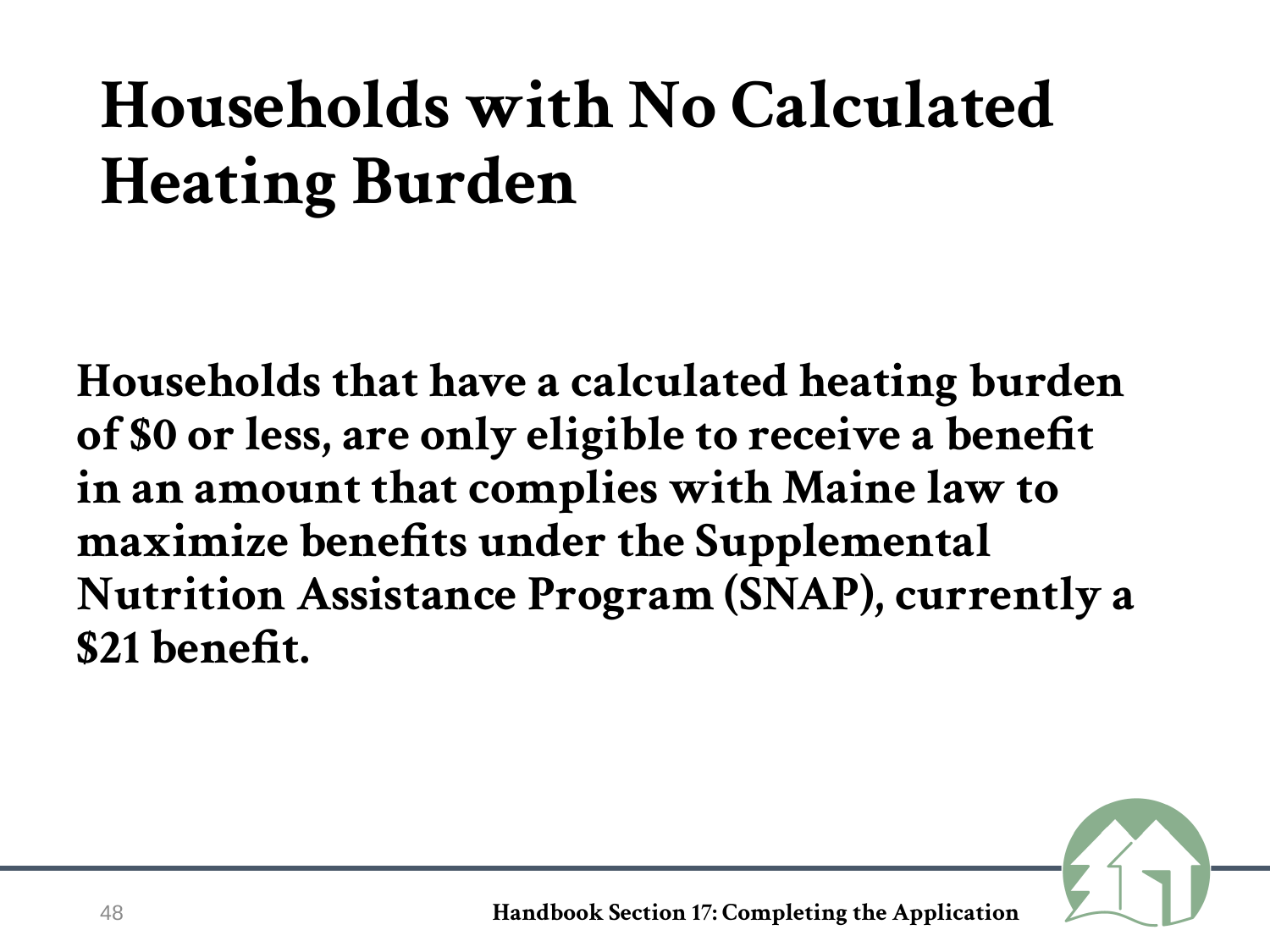

# Households with No Calculated Heating Burden
Households that have a calculated heating burden of $0 or less, are only eligible to receive a benefit in an amount that complies with Maine law to maximize benefits under the Supplemental Nutrition Assistance Program (SNAP), currently a $21 benefit.
48
Handbook Section 17: Completing the Application